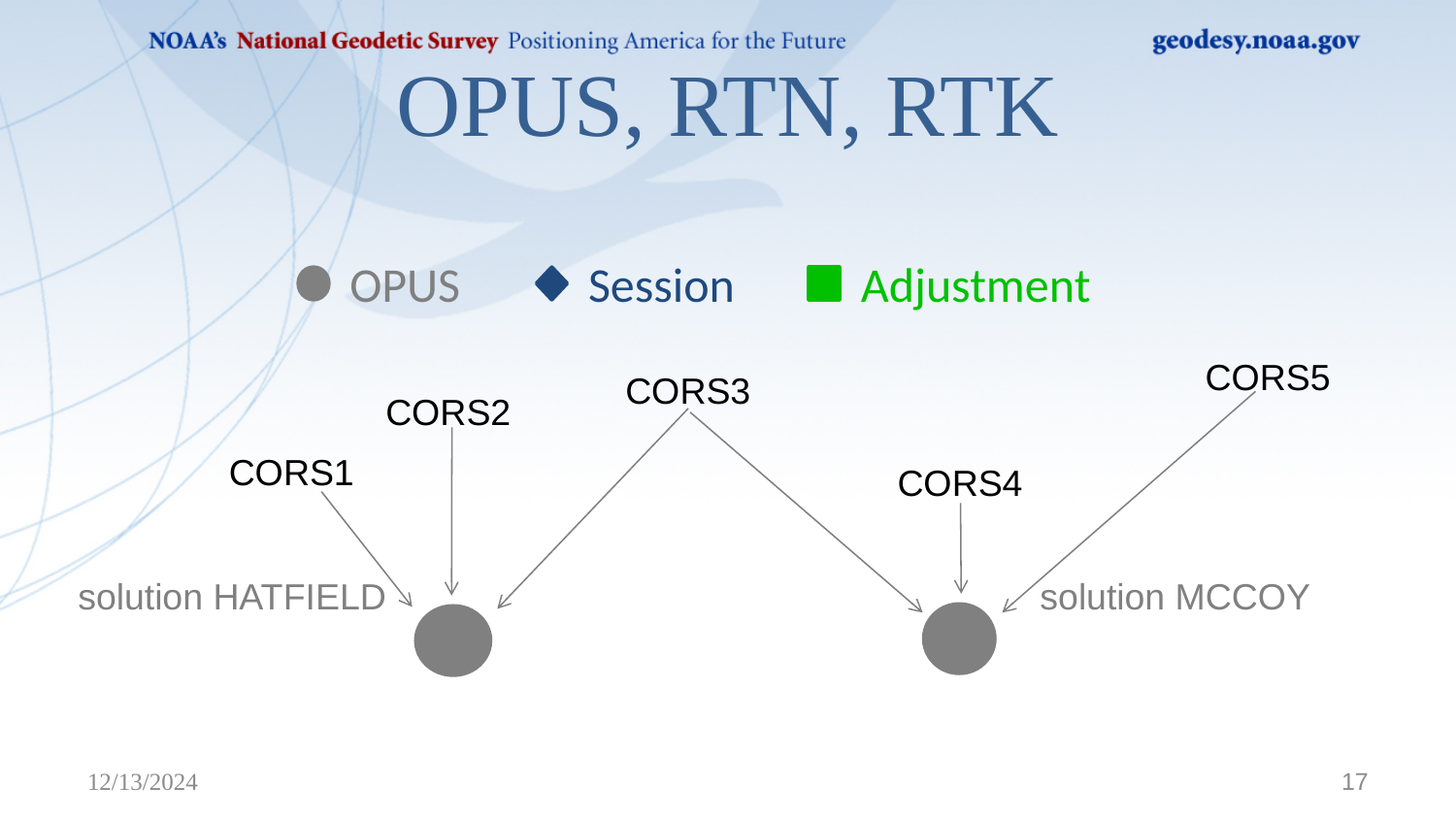

# OPUS, RTN, RTK
OPUS

Session

Adjustment

CORS5
CORS3
CORS2

CORS1
CORS4
solution MCCOY
solution HATFIELD
12/13/2024
17